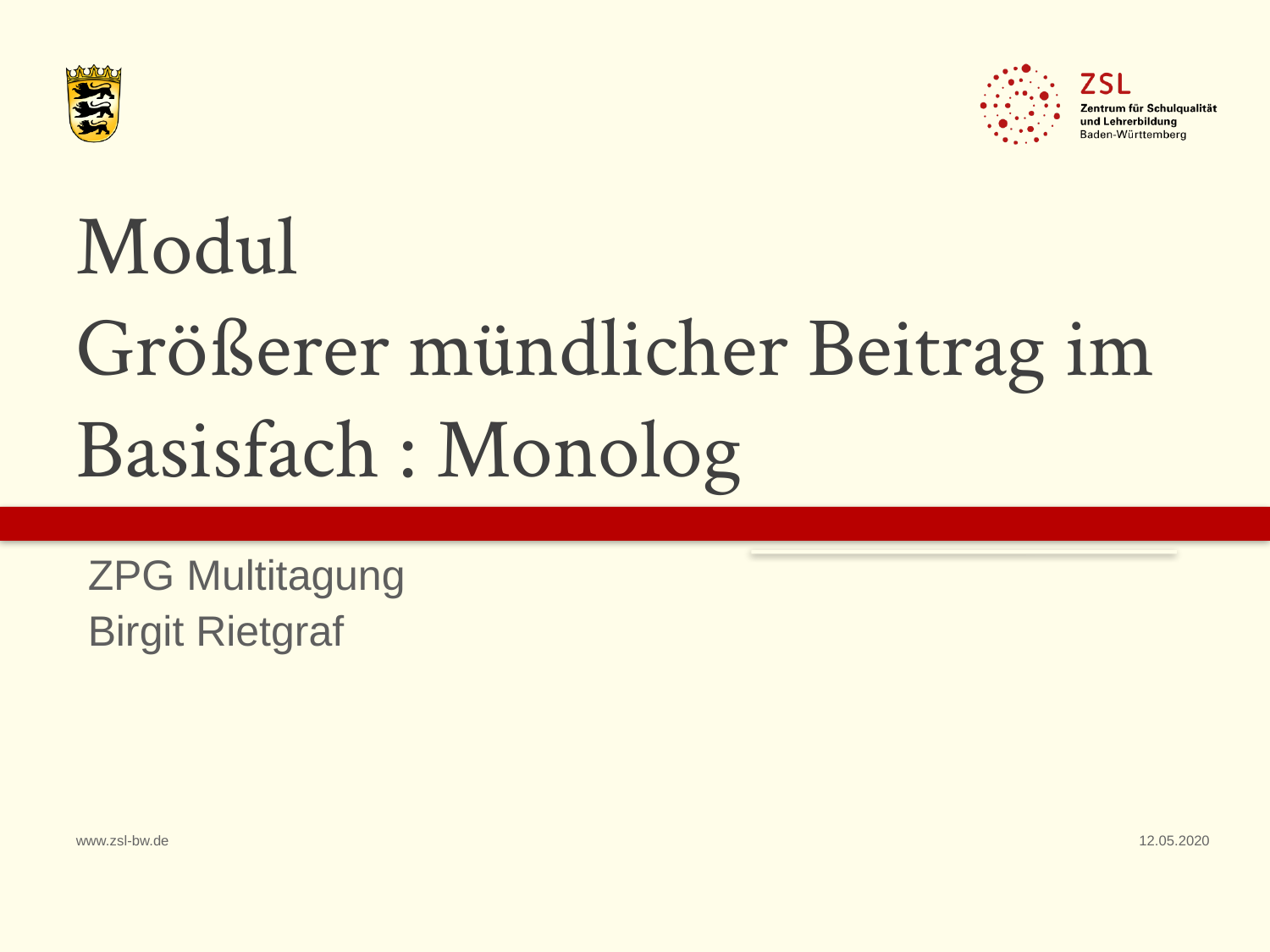

# Modul Größerer mündlicher Beitrag im Basisfach : Monolog
ZPG Multitagung
Birgit Rietgraf
www.zsl-bw.de
12.05.2020